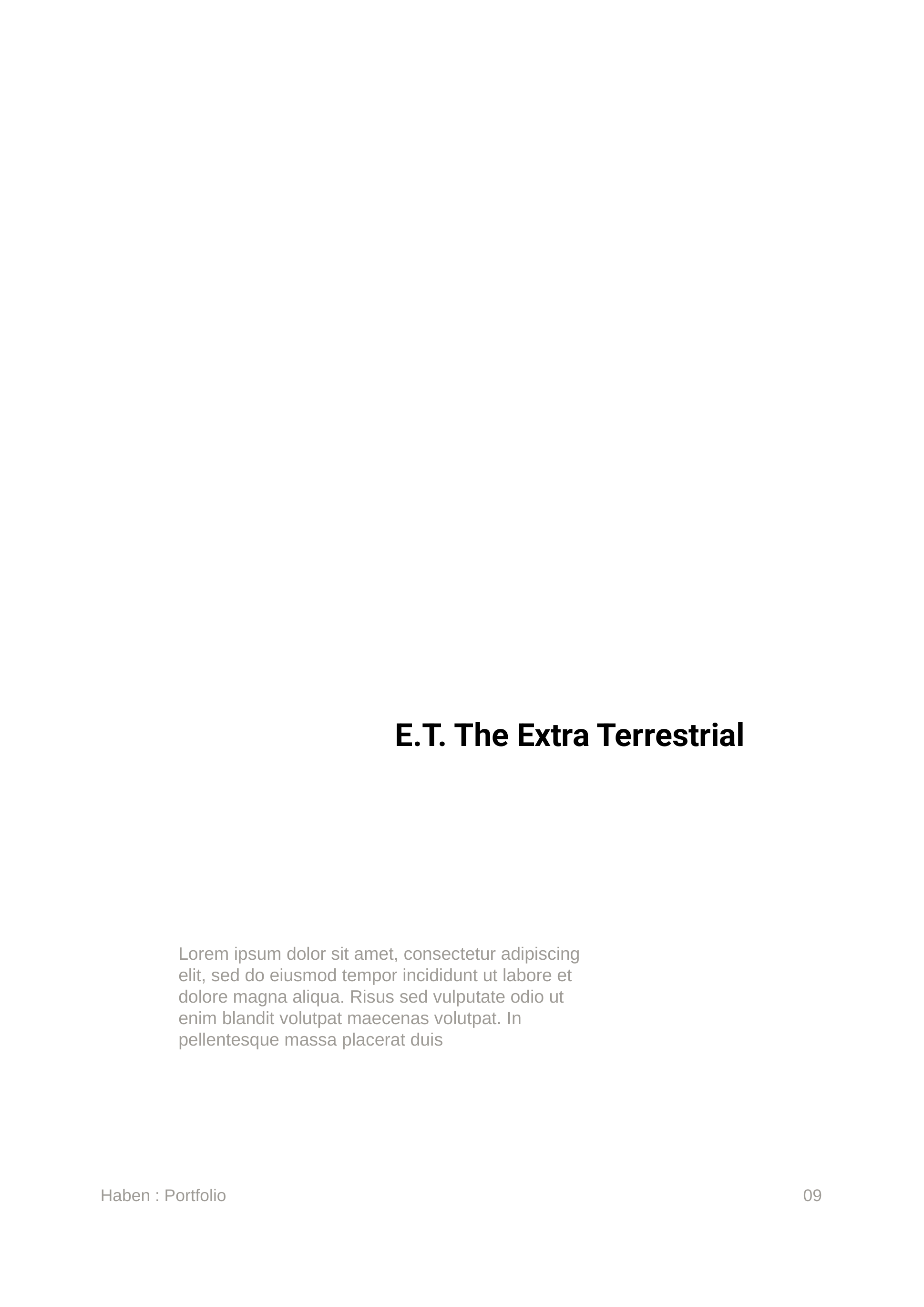

E.T. The Extra Terrestrial
Lorem ipsum dolor sit amet, consectetur adipiscing elit, sed do eiusmod tempor incididunt ut labore et dolore magna aliqua. Risus sed vulputate odio ut enim blandit volutpat maecenas volutpat. In pellentesque massa placerat duis
Haben : Portfolio
09